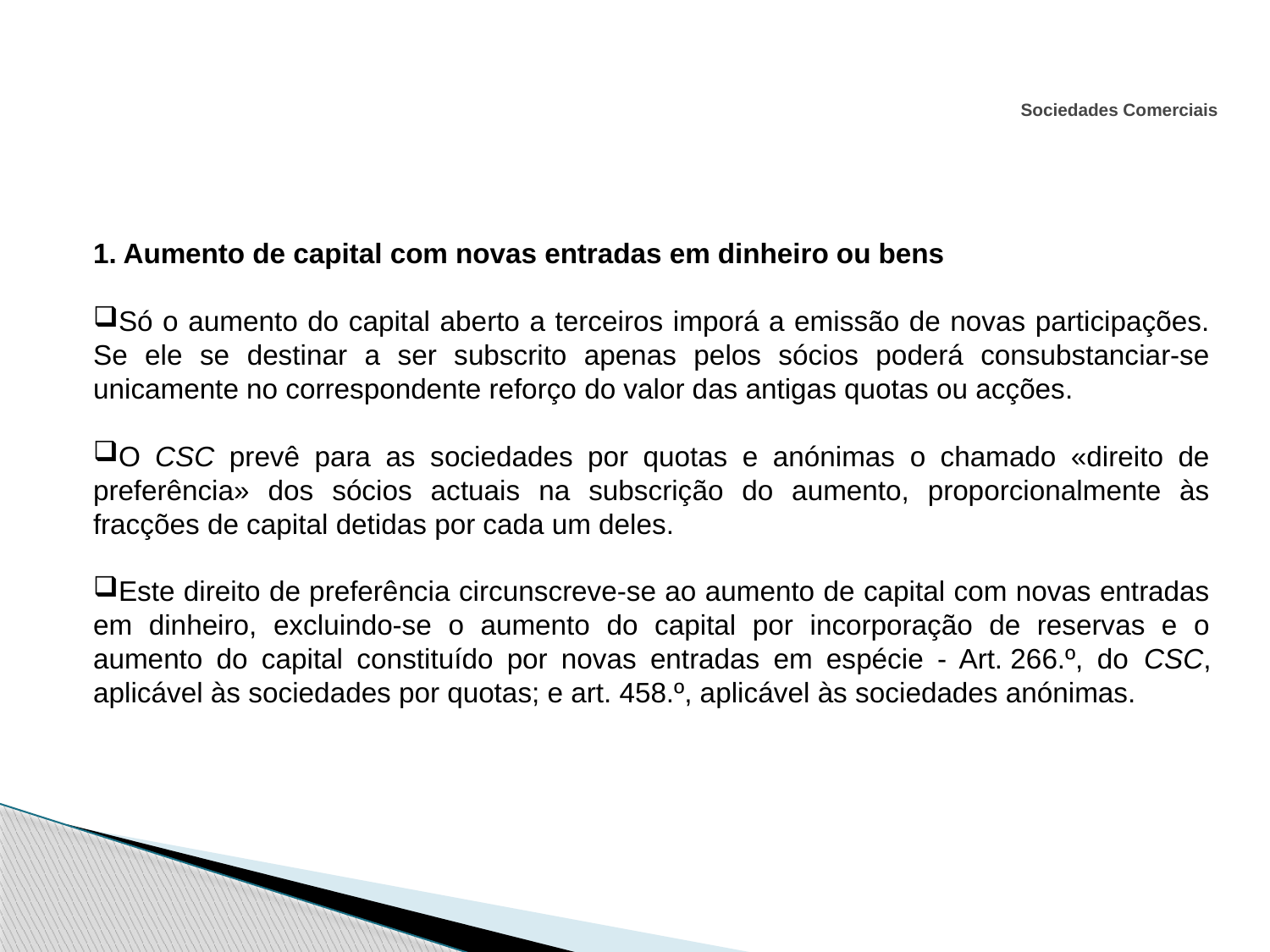

# Sociedades Comerciais
1. Aumento de capital com novas entradas em dinheiro ou bens

Só o aumento do capital aberto a terceiros imporá a emissão de novas participações. Se ele se destinar a ser subscrito apenas pelos sócios poderá consubstanciar-se unicamente no correspondente reforço do valor das antigas quotas ou acções.

O CSC prevê para as sociedades por quotas e anónimas o chamado «direito de preferência» dos sócios actuais na subscrição do aumento, proporcionalmente às fracções de capital detidas por cada um deles.

Este direito de preferência circunscreve-se ao aumento de capital com novas entradas em dinheiro, excluindo-se o aumento do capital por incorporação de reservas e o aumento do capital constituído por novas entradas em espécie - Art. 266.º, do CSC, aplicável às sociedades por quotas; e art. 458.º, aplicável às sociedades anónimas.